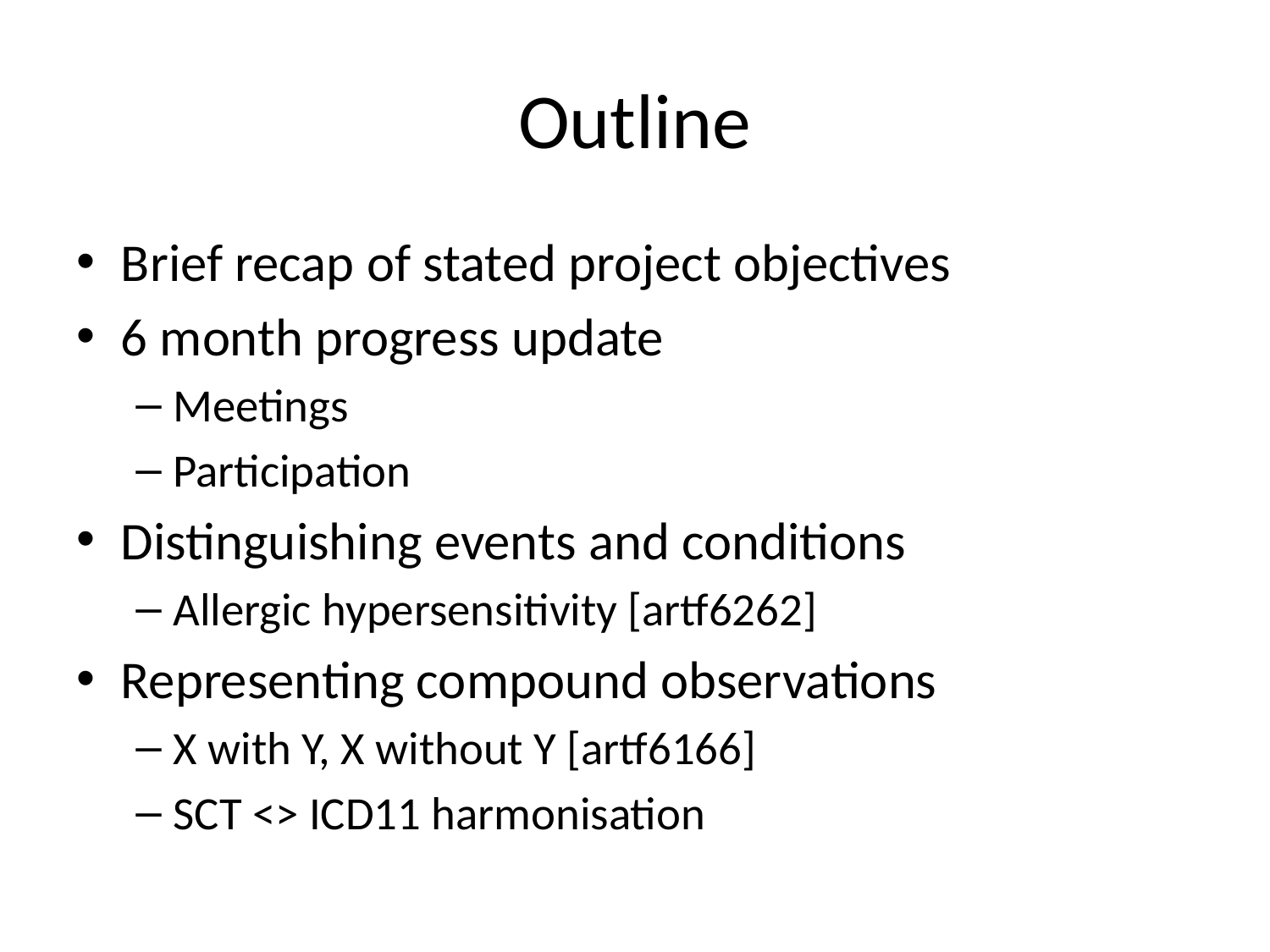

# Outline
Brief recap of stated project objectives
6 month progress update
Meetings
Participation
Distinguishing events and conditions
Allergic hypersensitivity [artf6262]
Representing compound observations
X with Y, X without Y [artf6166]
SCT <> ICD11 harmonisation